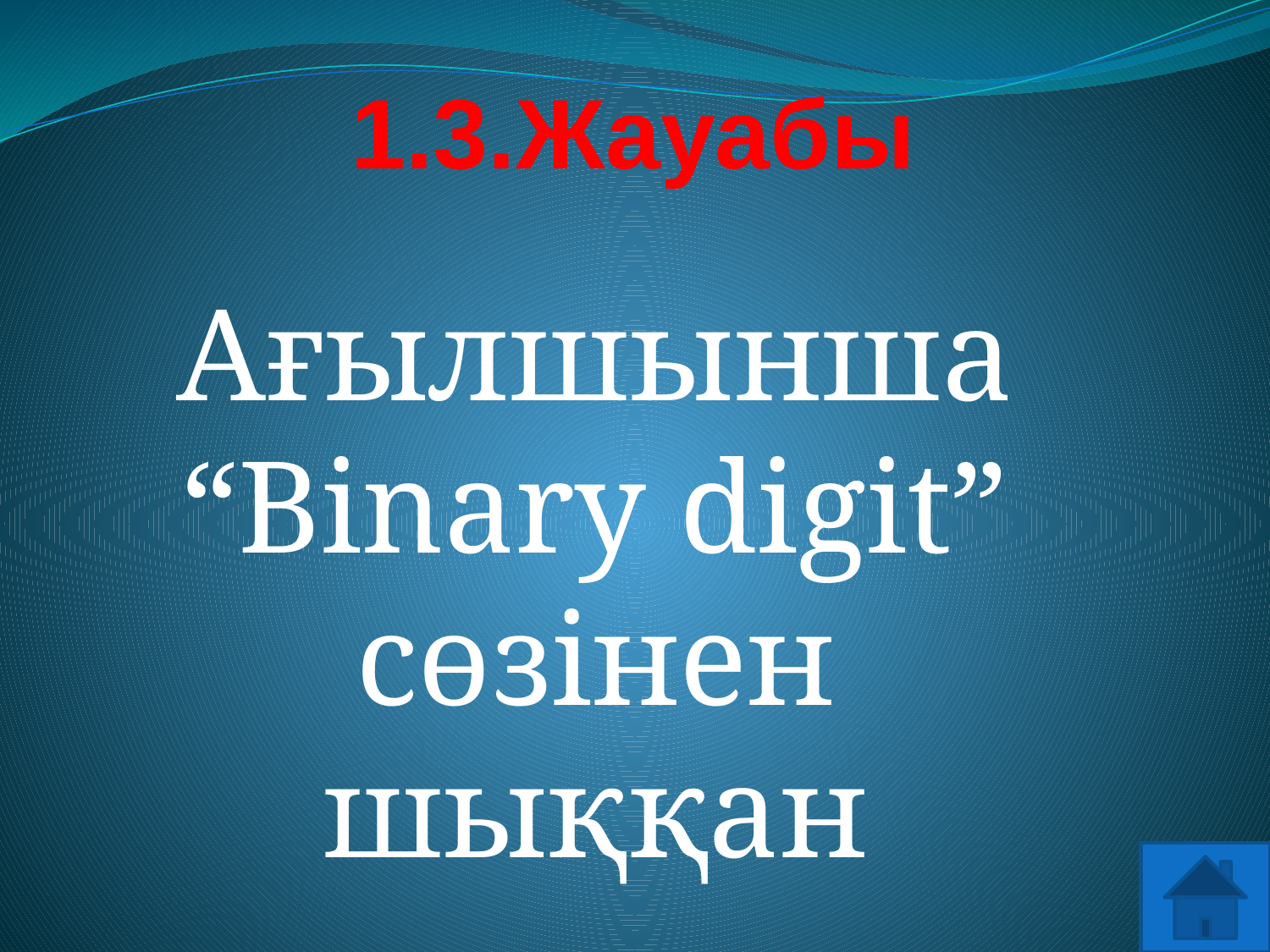

# 1.3.Жауабы
Ағылшынша “Binary digit” cөзінен шыққан